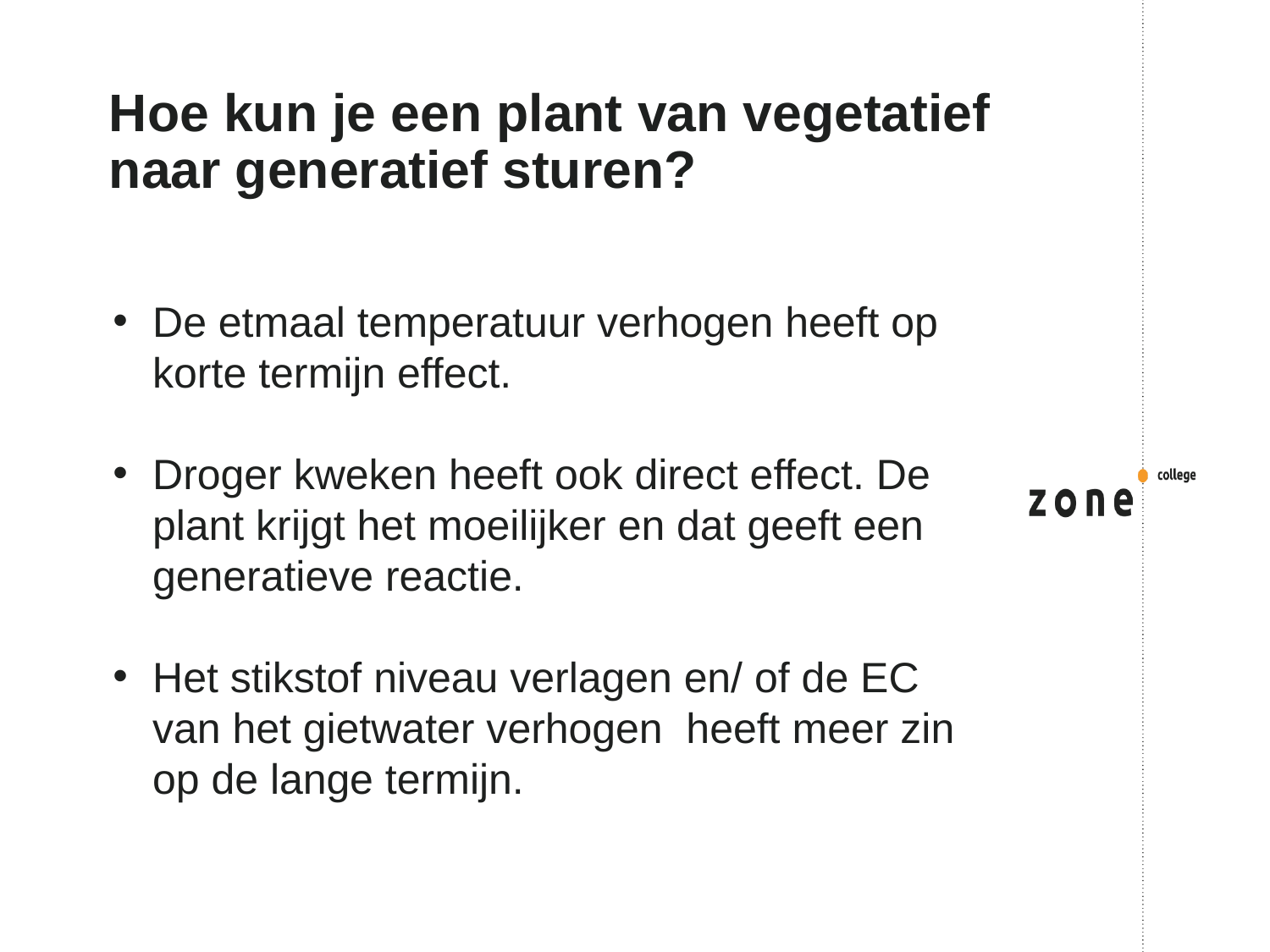

# Hoe kun je een plant van vegetatief naar generatief sturen?
De etmaal temperatuur verhogen heeft op korte termijn effect.

Droger kweken heeft ook direct effect. De plant krijgt het moeilijker en dat geeft een generatieve reactie.

Het stikstof niveau verlagen en/ of de EC van het gietwater verhogen  heeft meer zin op de lange termijn.